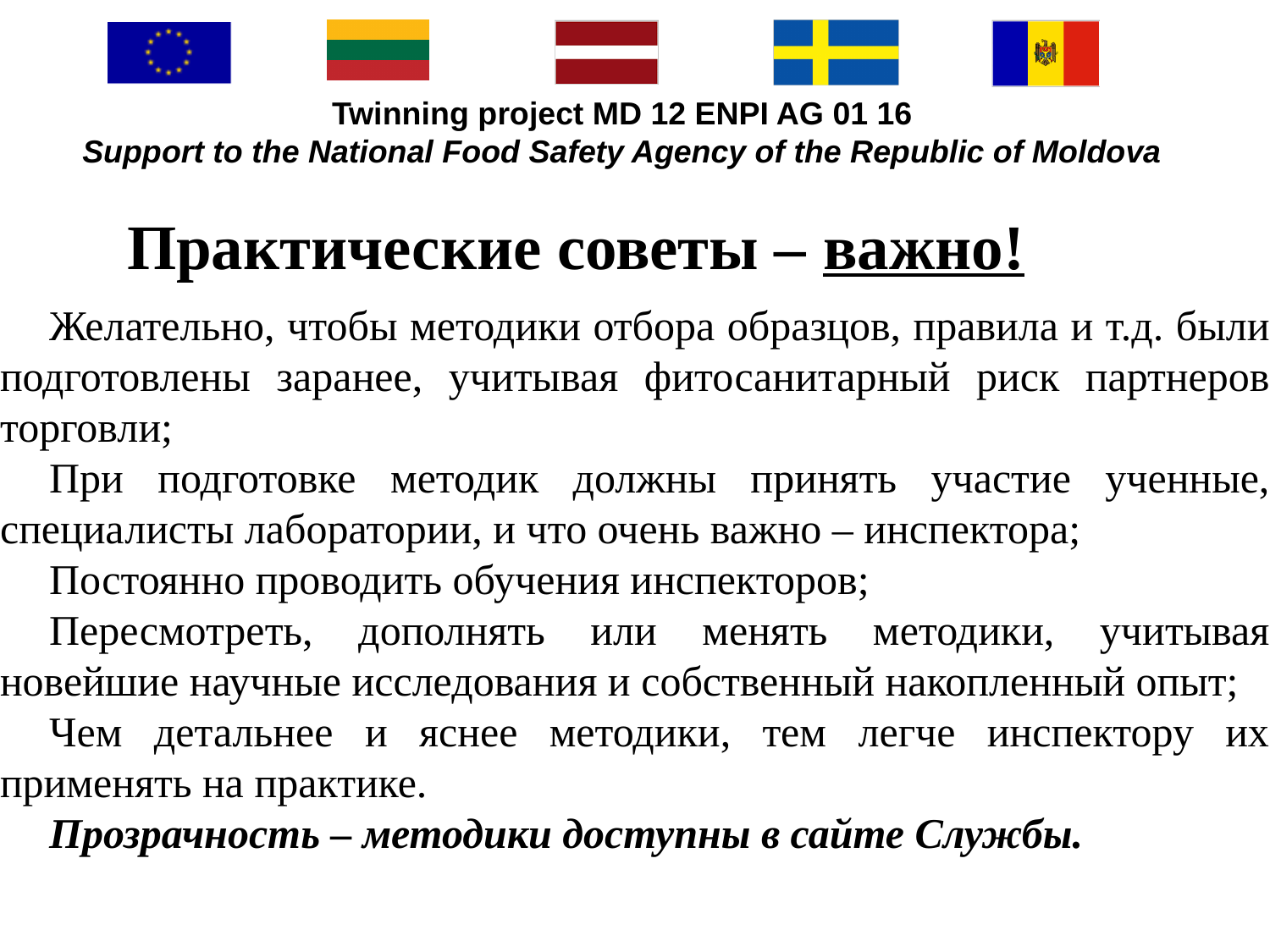

# Практические советы – важно!
Желательно, чтобы методики отбора образцов, правила и т.д. были подготовлены заранее, учитывая фитосанитарный риск партнеров торговли;
При подготовке методик должны принять участие ученные, специалисты лаборатории, и что очень важно – инспектора;
Постоянно проводить обучения инспекторов;
Пересмотреть, дополнять или менять методики, учитывая новейшие научные исследования и собственный накопленный опыт;
Чем детальнее и яснее методики, тем легче инспектору их применять на практике.
Прозрачность – методики доступны в сайте Службы.